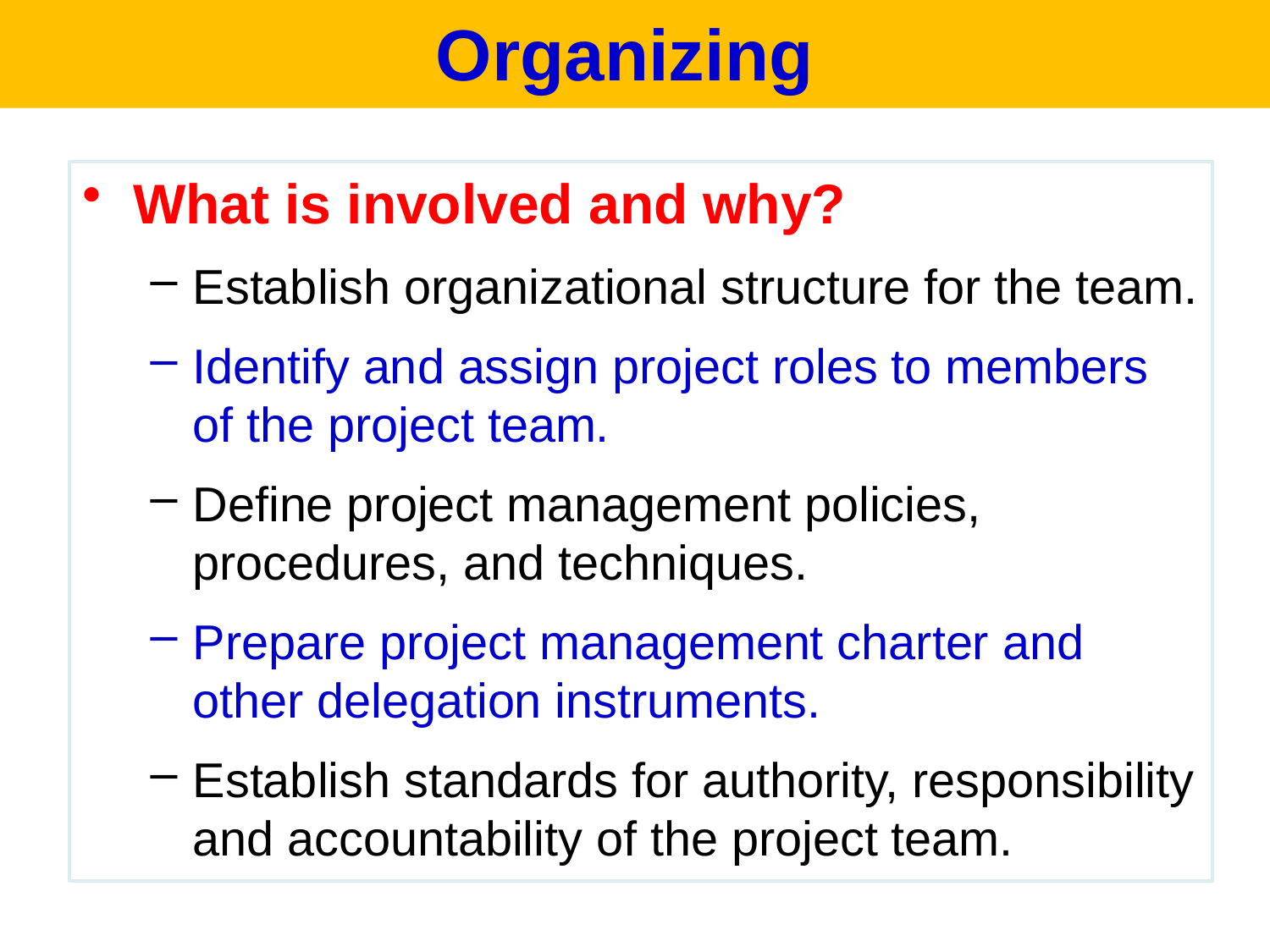

Organizing
What is involved and why?
Establish organizational structure for the team.
Identify and assign project roles to members of the project team.
Define project management policies, procedures, and techniques.
Prepare project management charter and other delegation instruments.
Establish standards for authority, responsibility and accountability of the project team.